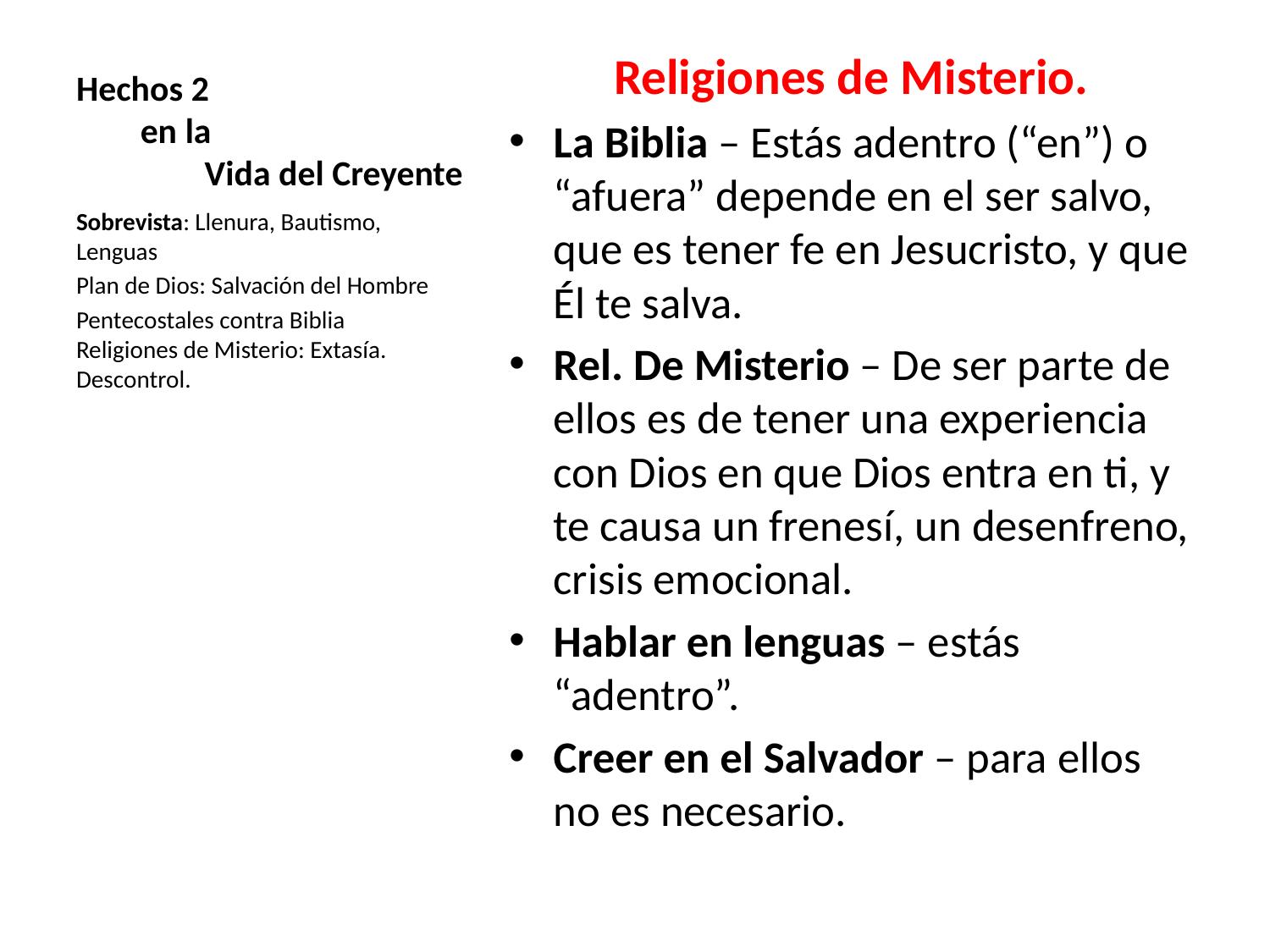

# Hechos 2 en la Vida del Creyente
Religiones de Misterio.
La Biblia – Estás adentro (“en”) o “afuera” depende en el ser salvo, que es tener fe en Jesucristo, y que Él te salva.
Rel. De Misterio – De ser parte de ellos es de tener una experiencia con Dios en que Dios entra en ti, y te causa un frenesí, un desenfreno, crisis emocional.
Hablar en lenguas – estás “adentro”.
Creer en el Salvador – para ellos no es necesario.

Sobrevista: Llenura, Bautismo,  Lenguas
Plan de Dios: Salvación del Hombre
Pentecostales contra Biblia
Religiones de Misterio: Extasía. Descontrol.